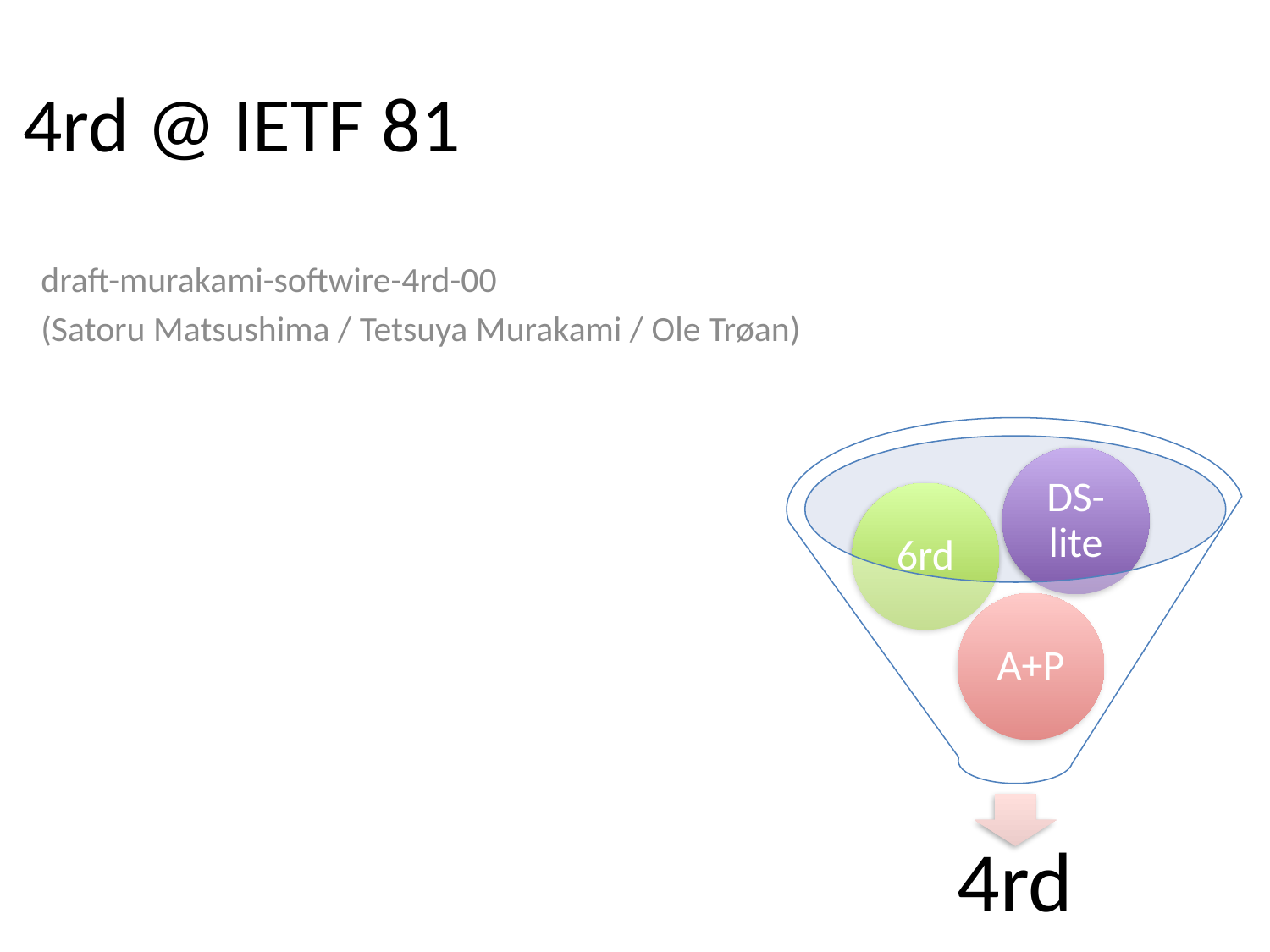

# 4rd @ IETF 81
draft-murakami-softwire-4rd-00
(Satoru Matsushima / Tetsuya Murakami / Ole Trøan)
4rd
A+P
6rd
DS-lite